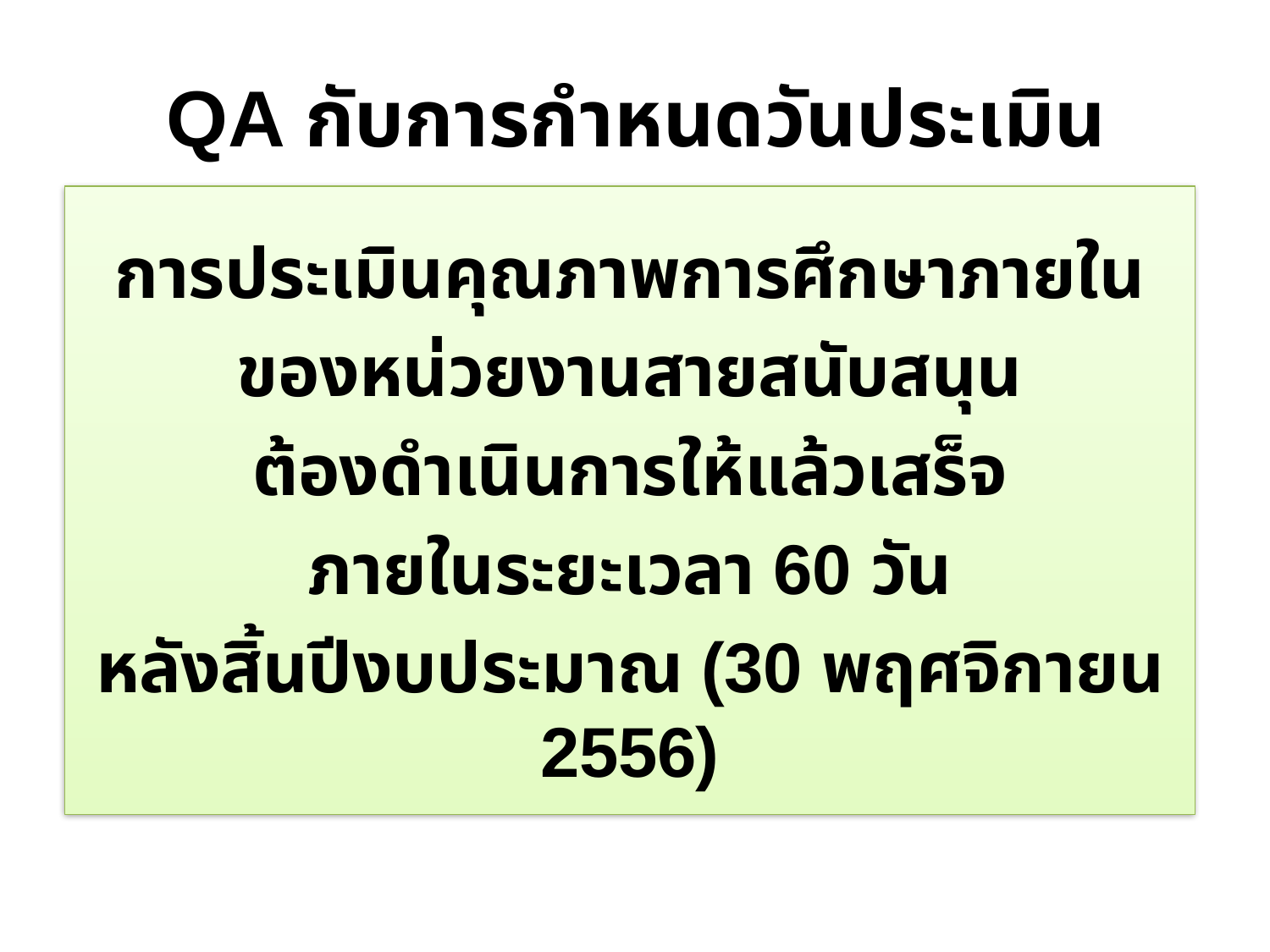

# QA กับการกำหนดวันประเมิน

การประเมินคุณภาพการศึกษาภายใน
ของหน่วยงานสายสนับสนุน
ต้องดำเนินการให้แล้วเสร็จ
ภายในระยะเวลา 60 วัน
หลังสิ้นปีงบประมาณ (30 พฤศจิกายน 2556)